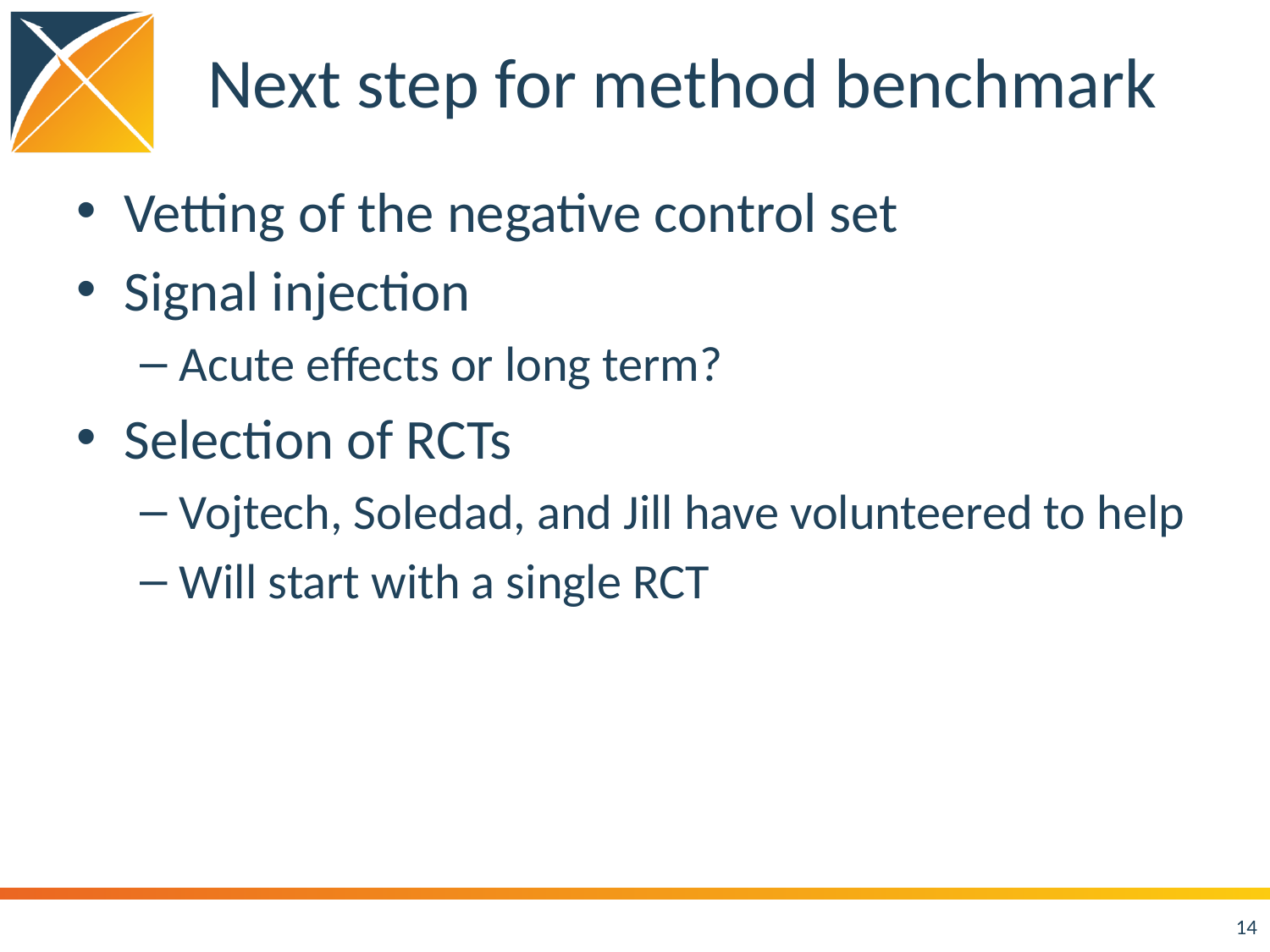

# Next step for method benchmark
Vetting of the negative control set
Signal injection
Acute effects or long term?
Selection of RCTs
Vojtech, Soledad, and Jill have volunteered to help
Will start with a single RCT
14